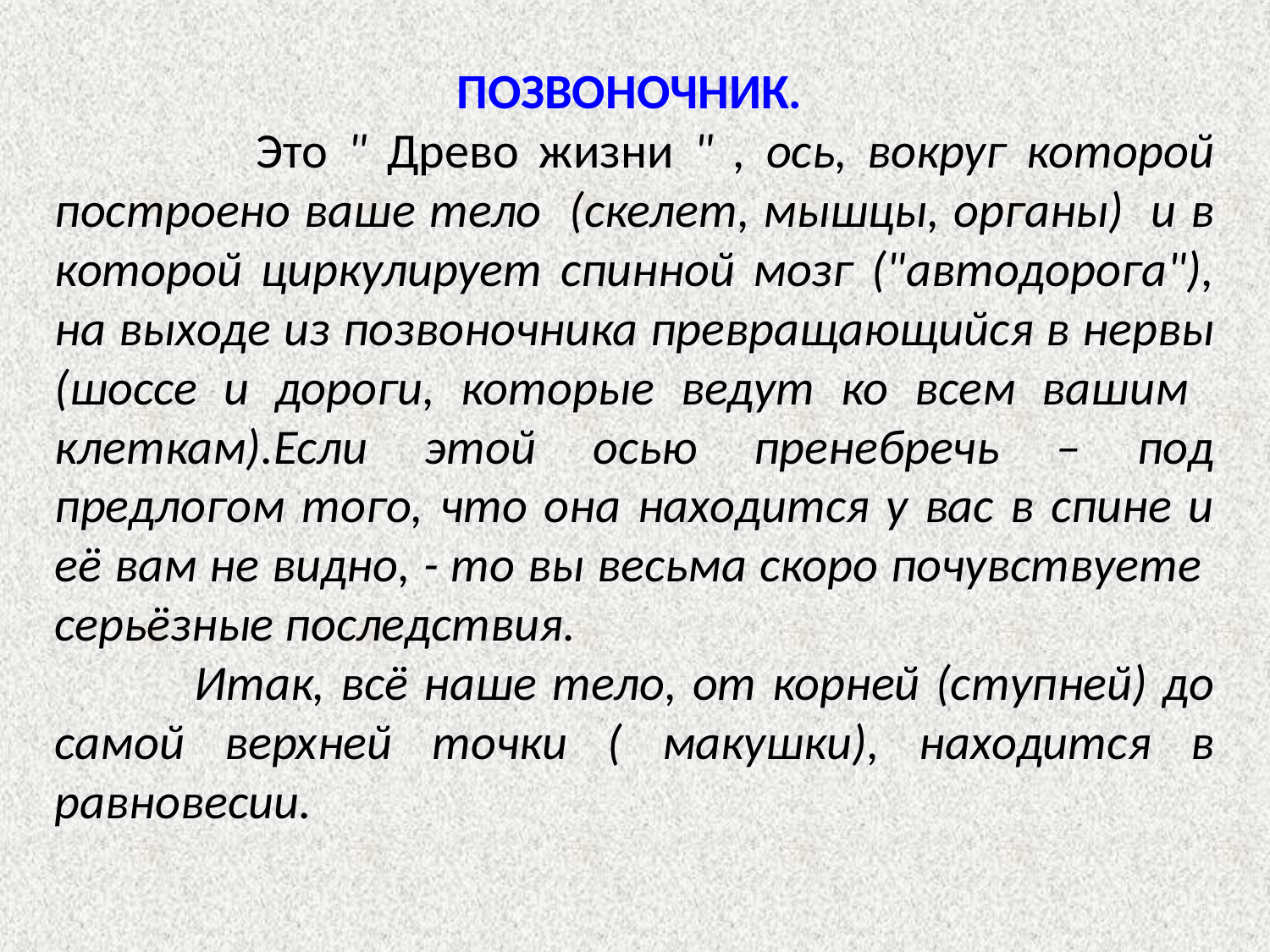

ПОЗВОНОЧНИК.
          Это " Древо жизни " , ось, вокруг которой построено ваше тело  (скелет, мышцы, органы)  и в которой циркулирует спинной мозг ("автодорога"), на выходе из позвоночника превращающийся в нервы (шоссе и дороги, которые ведут ко всем вашим  клеткам).Если этой осью пренебречь – под предлогом того, что она находится у вас в спине и её вам не видно, - то вы весьма скоро почувствуете  серьёзные последствия.
         Итак, всё наше тело, от корней (ступней) до самой верхней точки ( макушки), находится в равновесии.